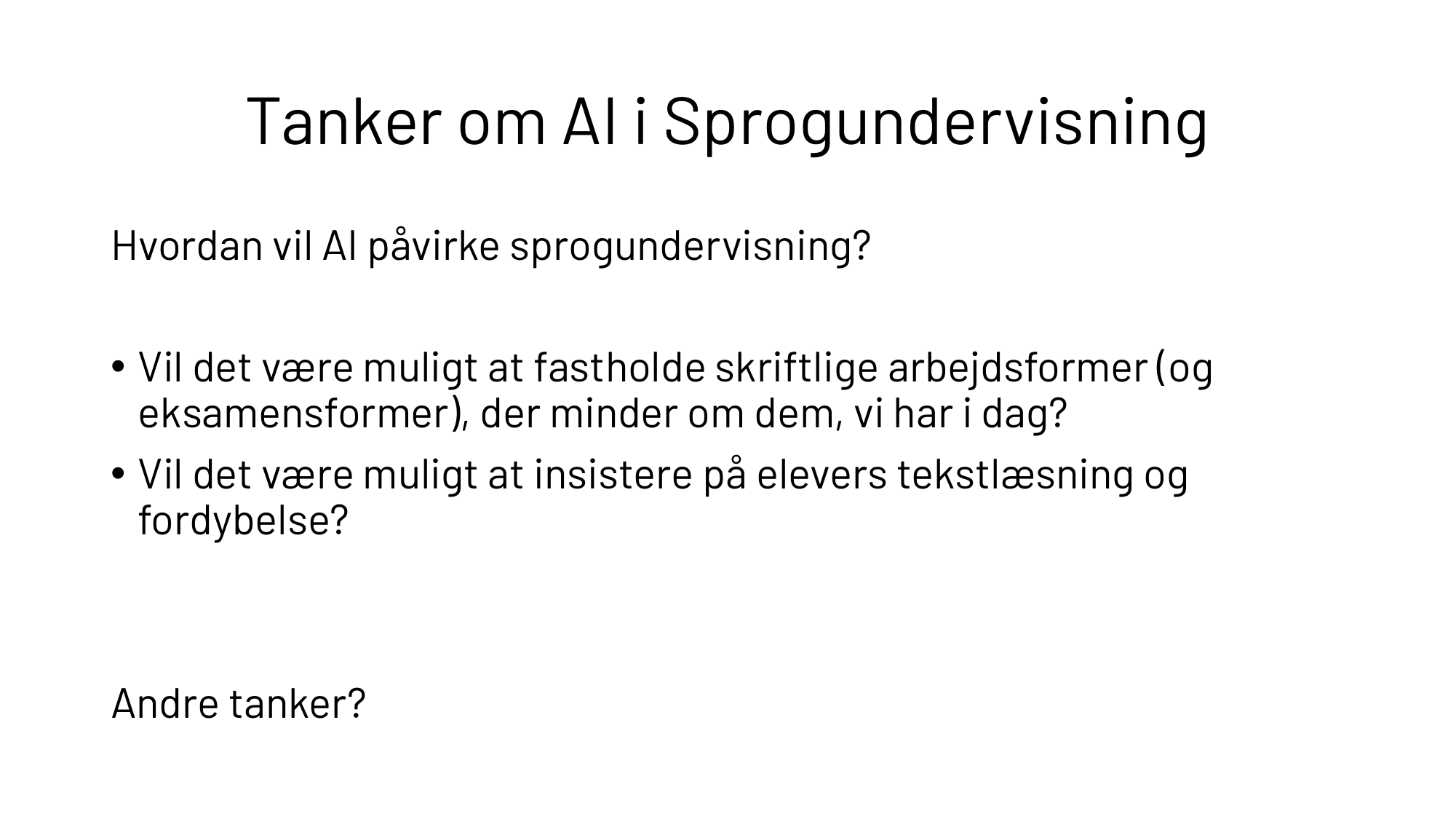

# Tanker om AI i Sprogundervisning
Hvordan vil AI påvirke sprogundervisning?

Vil det være muligt at fastholde skriftlige arbejdsformer (og eksamensformer), der minder om dem, vi har i dag?
Vil det være muligt at insistere på elevers tekstlæsning og fordybelse?

Andre tanker?